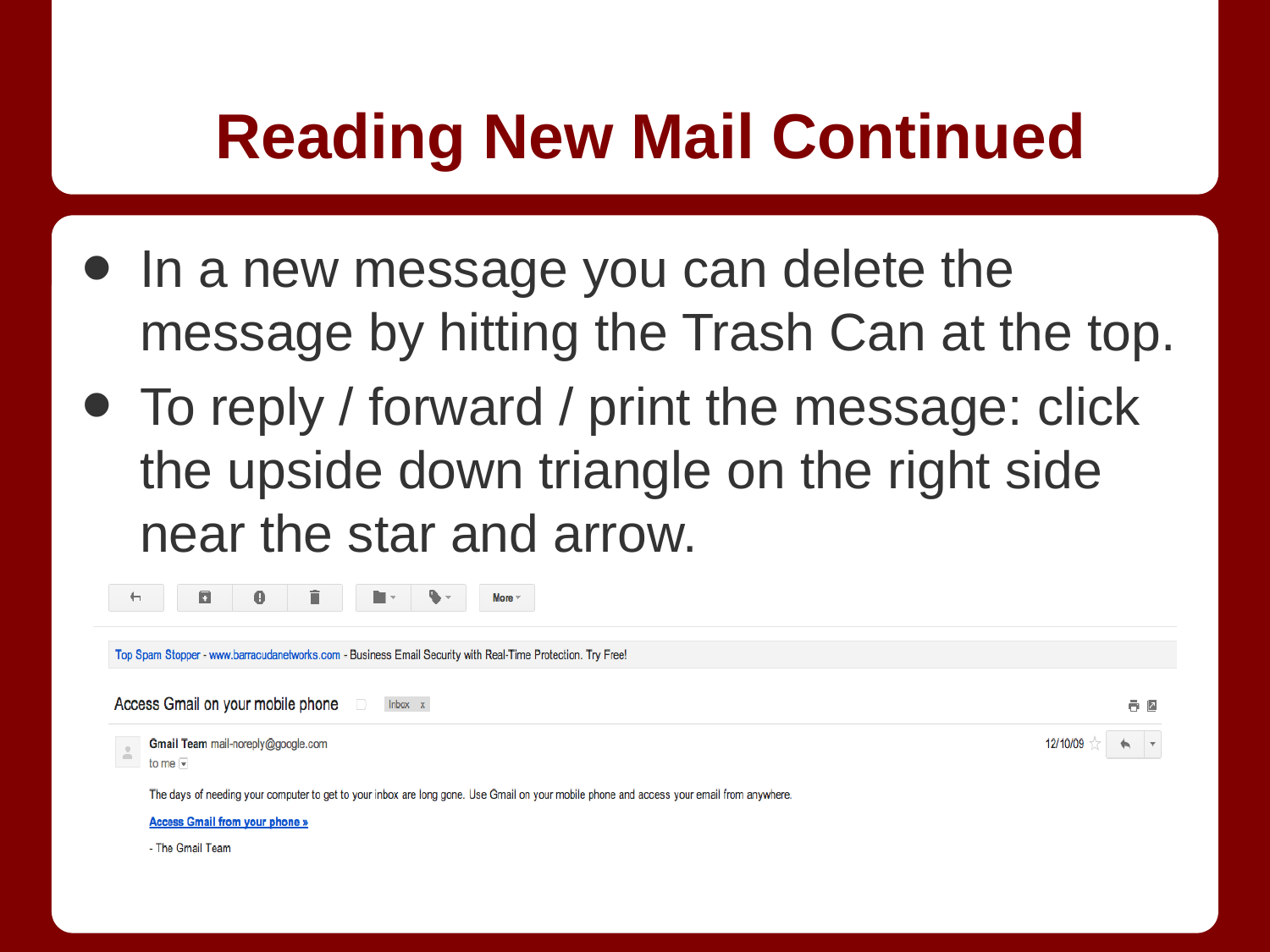

# Reading New Mail Continued
In a new message you can delete the message by hitting the Trash Can at the top.
To reply / forward / print the message: click the upside down triangle on the right side near the star and arrow.